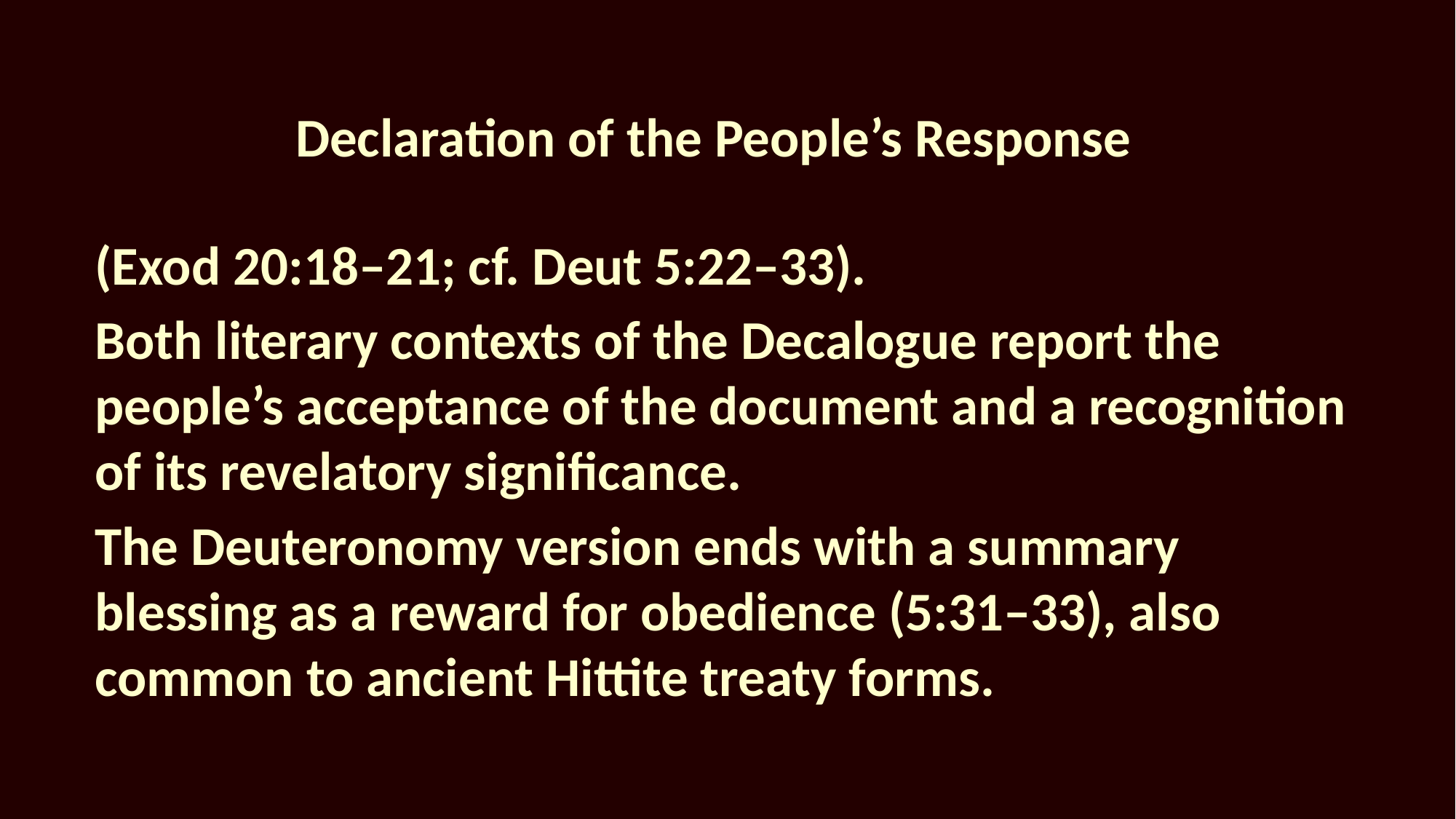

# Declaration of the People’s Response
(Exod 20:18–21; cf. Deut 5:22–33).
Both literary contexts of the Decalogue report the people’s acceptance of the document and a recognition of its revelatory significance.
The Deuteronomy version ends with a summary blessing as a reward for obedience (5:31–33), also common to ancient Hittite treaty forms.